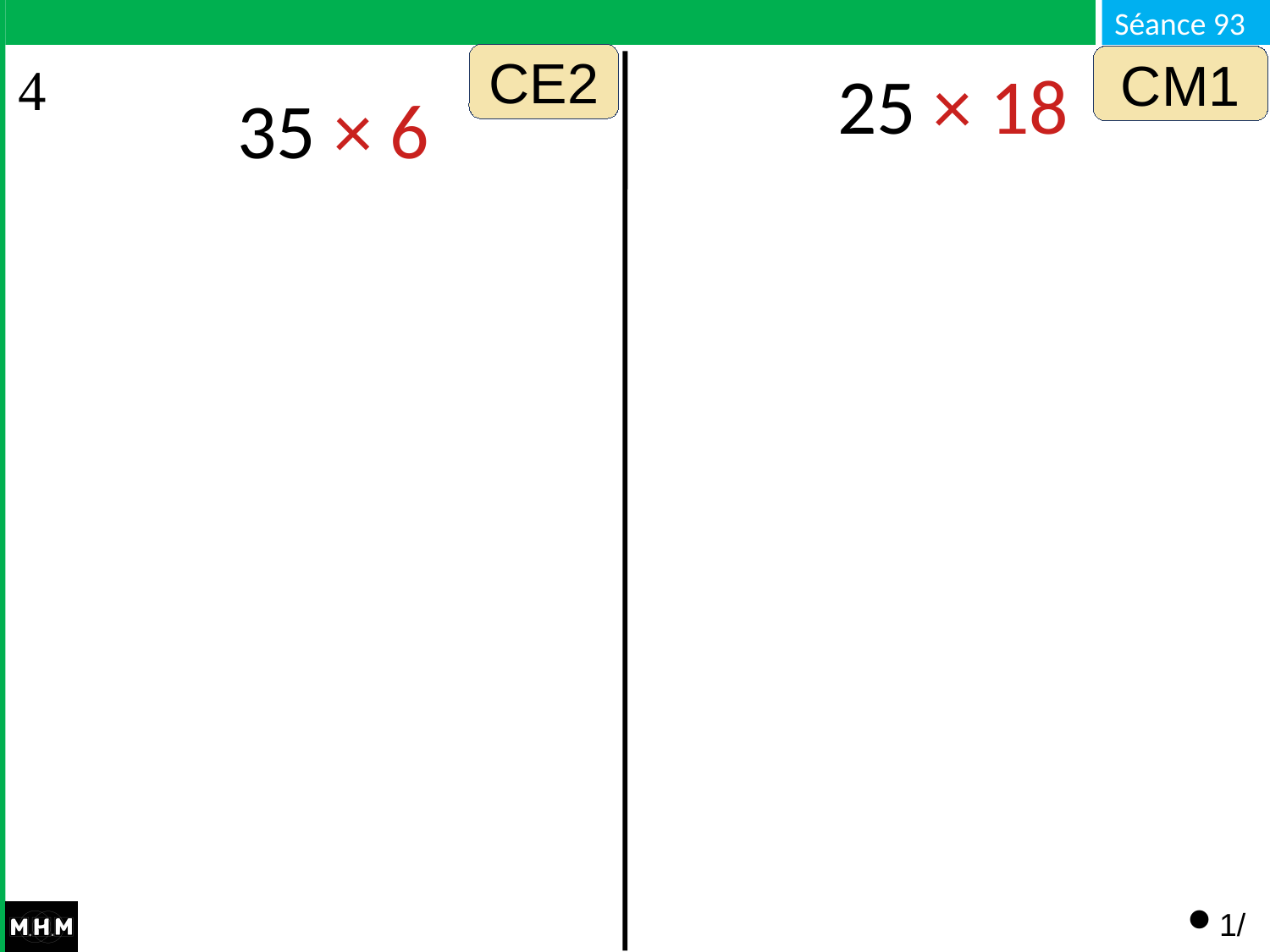

CE2
CM1
25 × 18

35 × 6
1/4